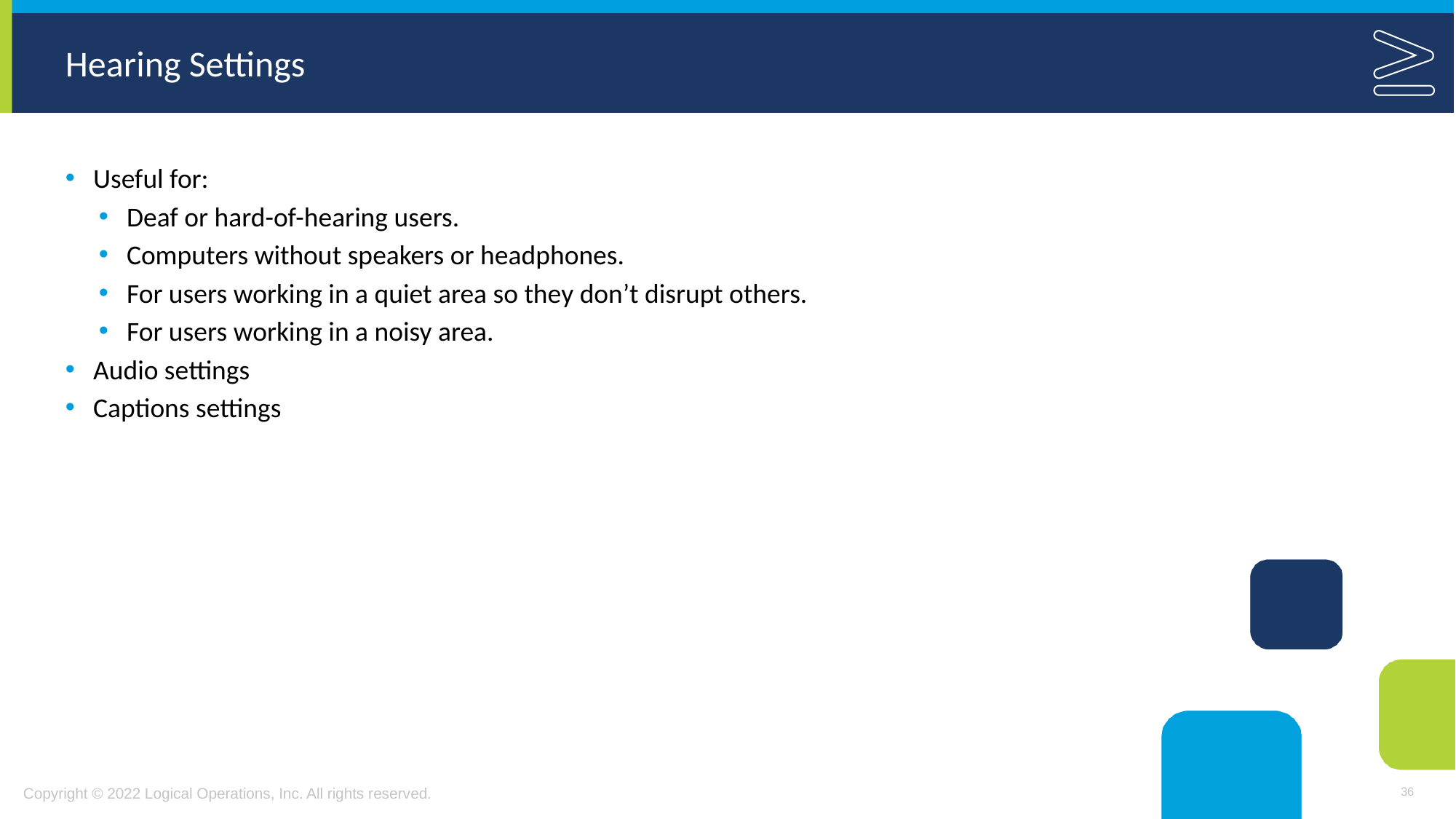

# Hearing Settings
Useful for:
Deaf or hard-of-hearing users.
Computers without speakers or headphones.
For users working in a quiet area so they don’t disrupt others.
For users working in a noisy area.
Audio settings
Captions settings
36